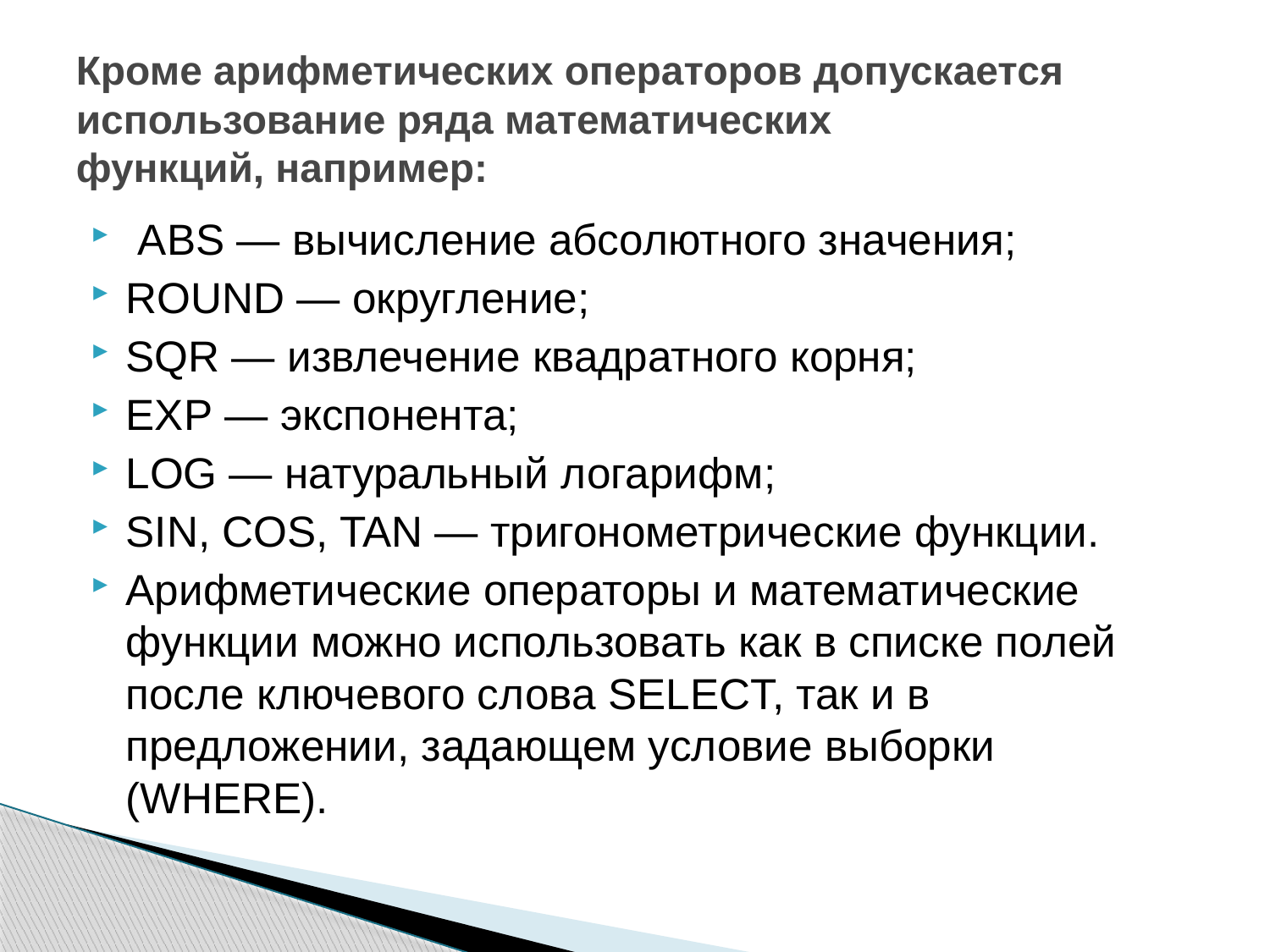

# Кроме арифметических операторов допускается использование ряда математических функций, например:
 ABS — вычисление абсолютного значения;
ROUND — округление;
SQR — извлечение квадратного корня;
ЕХР — экспонента;
LOG — натуральный логарифм;
SIN, COS, TAN — тригонометрические функции.
Арифметические операторы и математические функции можно использовать как в списке полей после ключевого слова SELECT, так и в предложении, задающем условие выборки (WHERE).